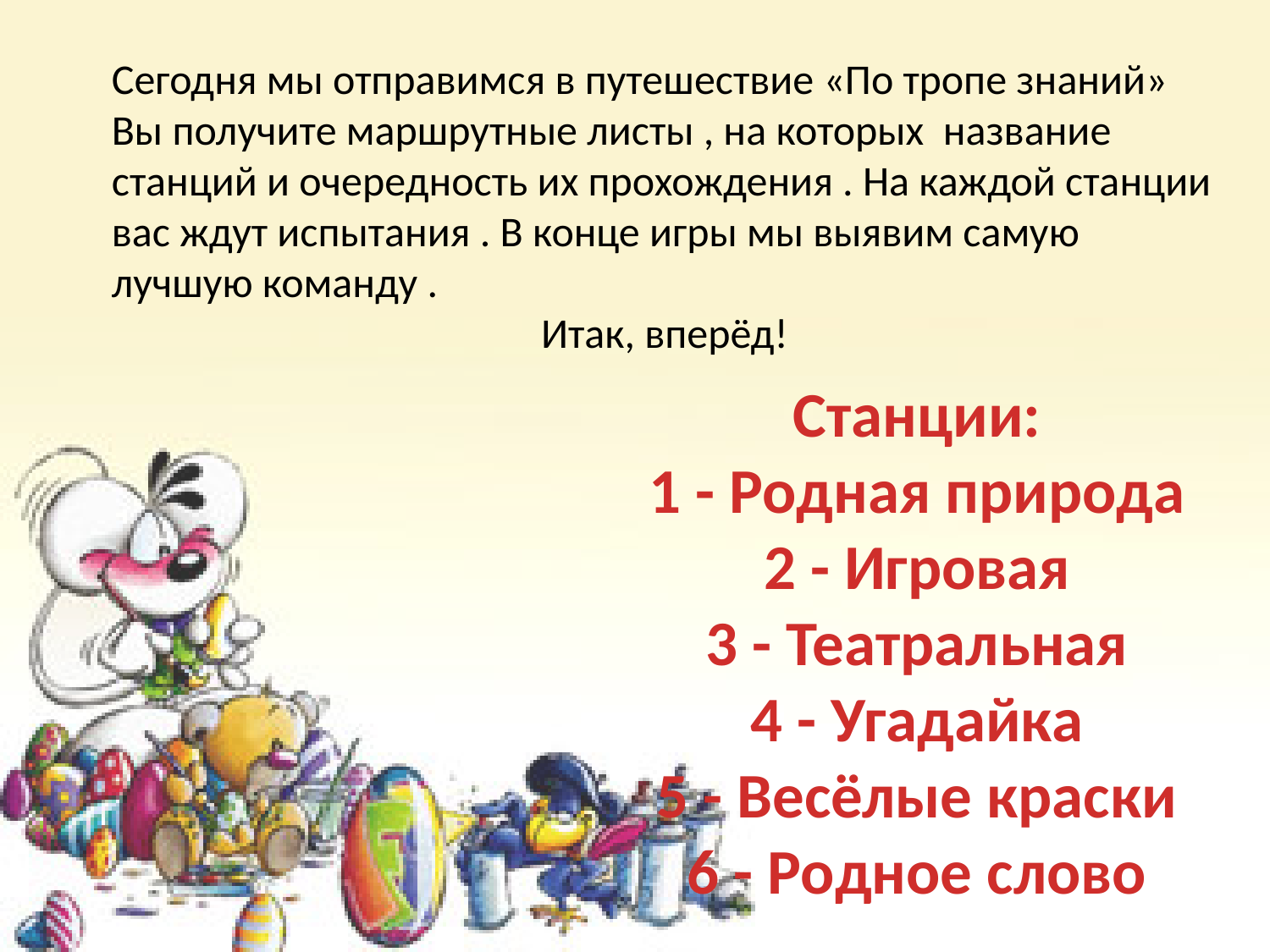

Сегодня мы отправимся в путешествие «По тропе знаний» Вы получите маршрутные листы , на которых  название станций и очередность их прохождения . На каждой станции вас ждут испытания . В конце игры мы выявим самую лучшую команду .
Итак, вперёд!
Станции:
1 - Родная природа
2 - Игровая
3 - Театральная
4 - Угадайка
5 - Весёлые краски
6 - Родное слово